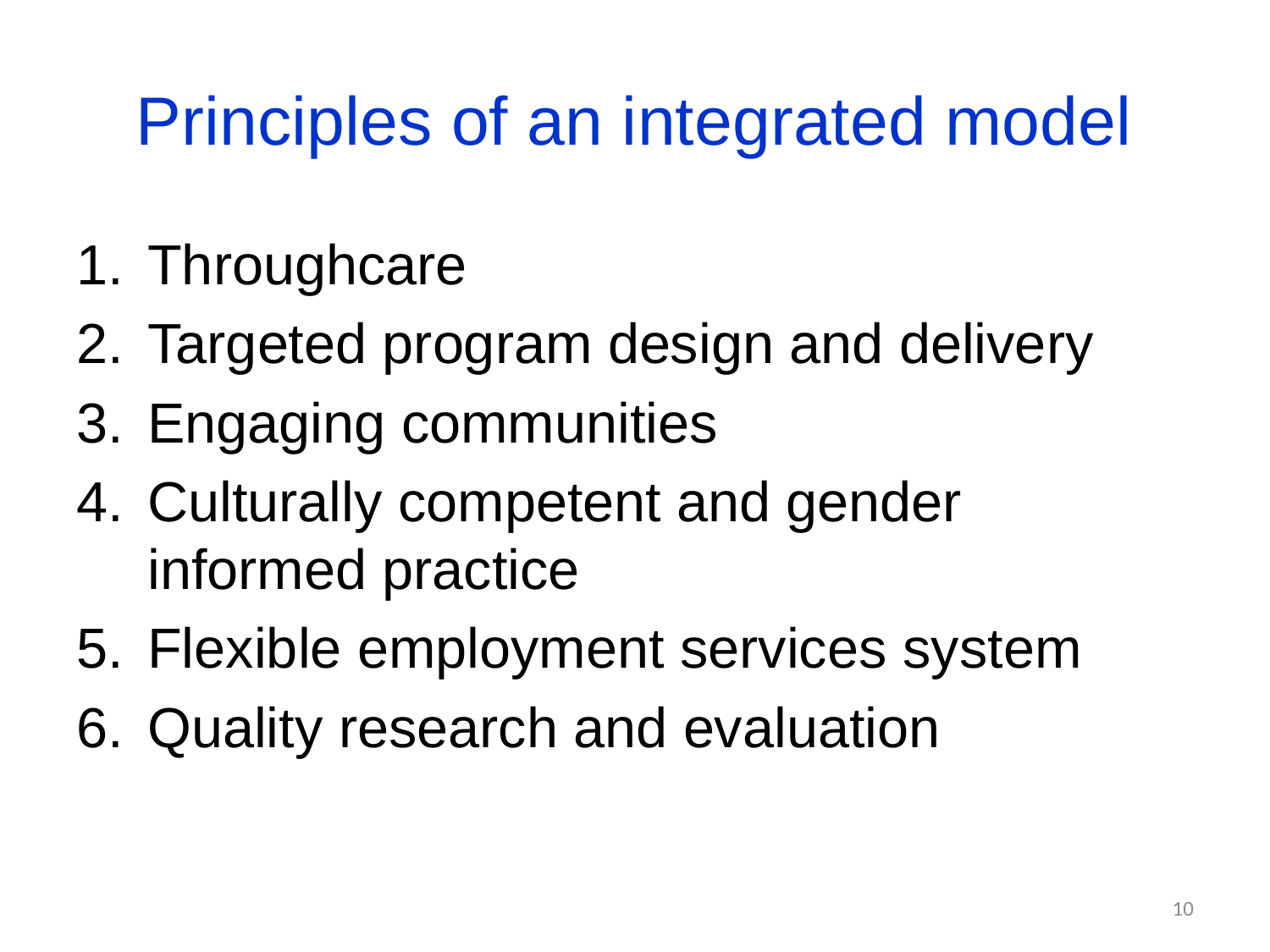

# Principles of an integrated model
Throughcare
Targeted program design and delivery
Engaging communities
Culturally competent and gender informed practice
Flexible employment services system
Quality research and evaluation

10